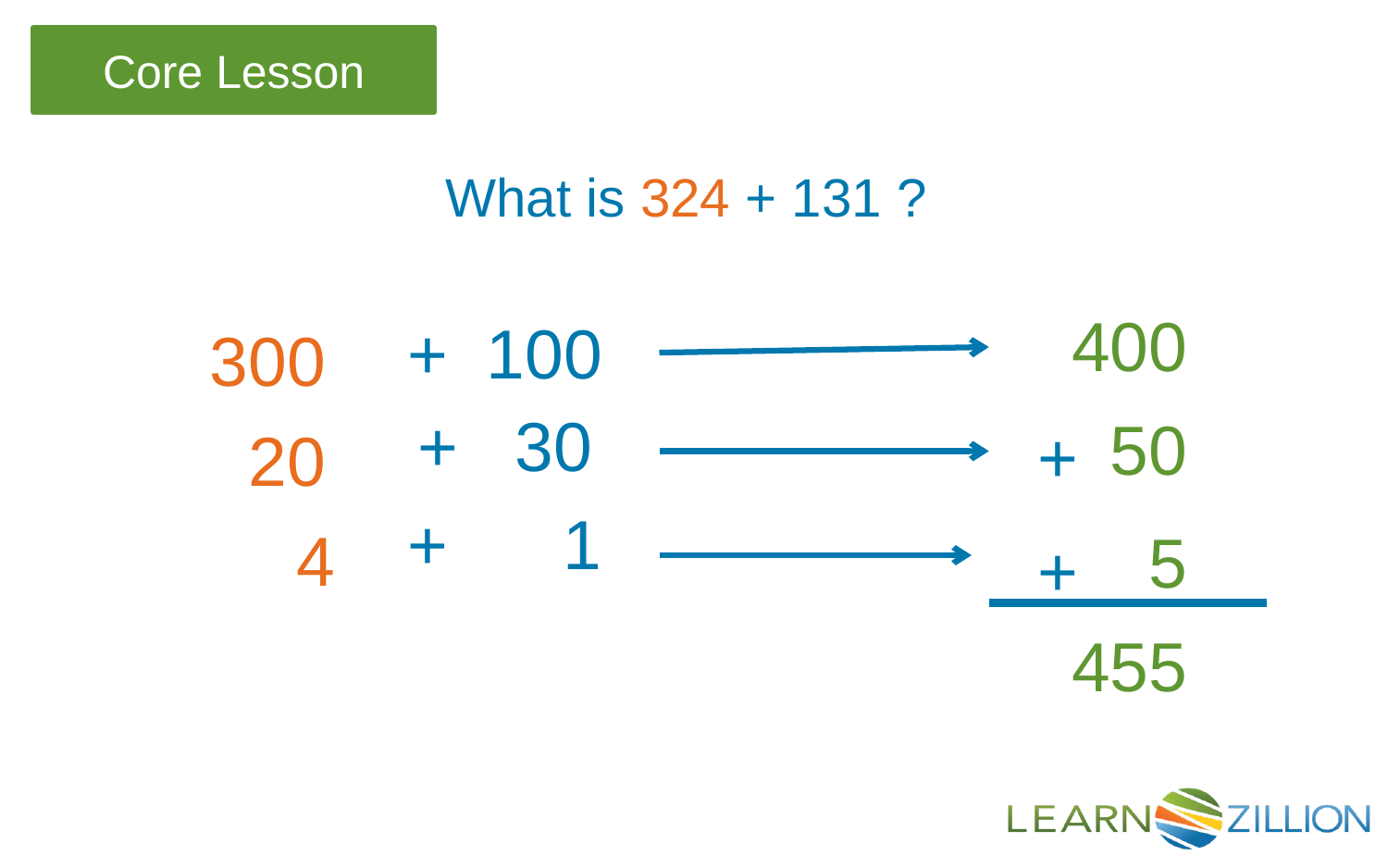

What is 324 + 131 ?

  +  100

300
  20
    4
  400

  +   30

    50

+

  +      1

      5
+
  455